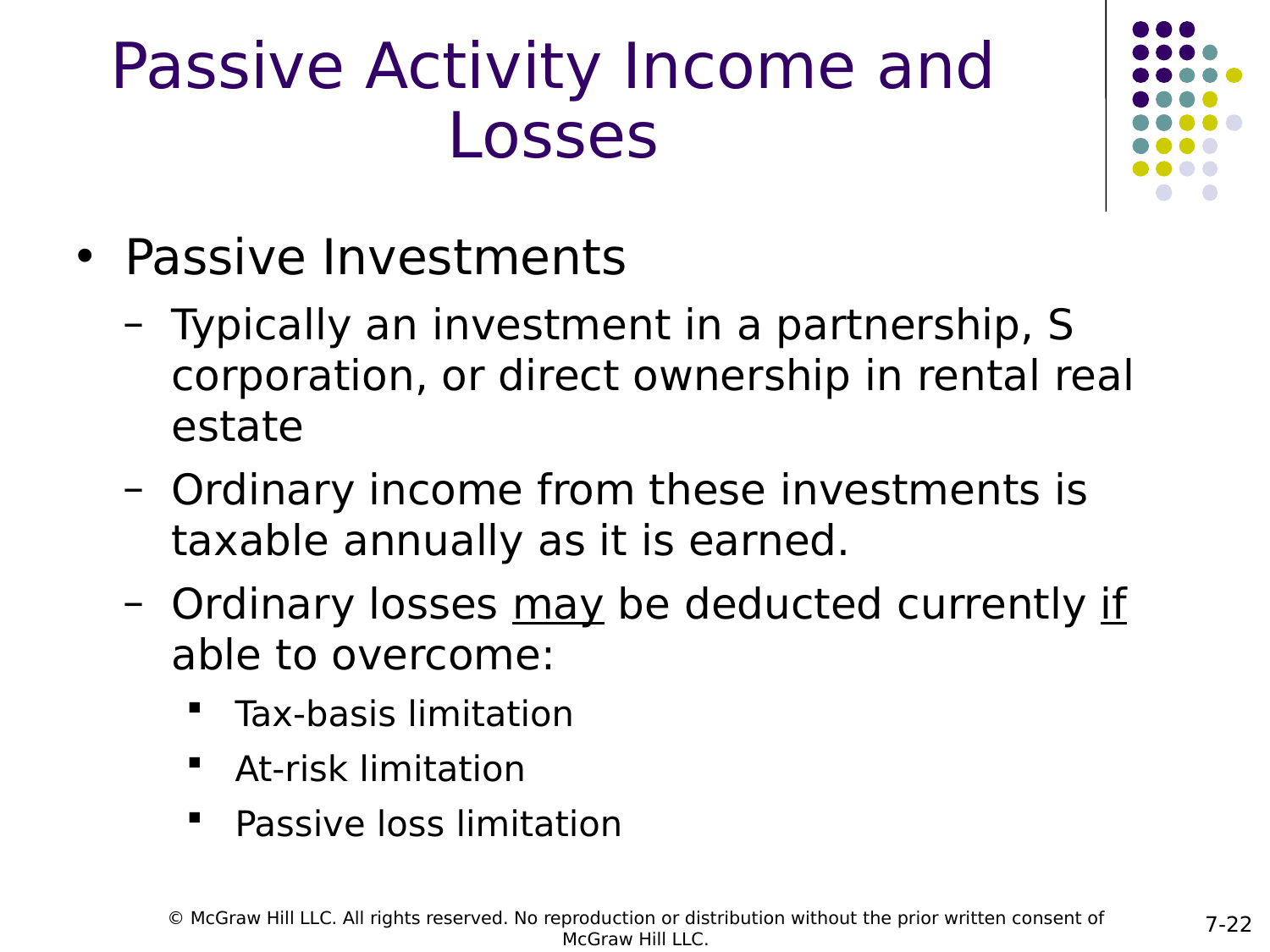

# Passive Activity Income and Losses
Passive Investments
Typically an investment in a partnership, S corporation, or direct ownership in rental real estate
Ordinary income from these investments is taxable annually as it is earned.
Ordinary losses may be deducted currently if able to overcome:
Tax-basis limitation
At-risk limitation
Passive loss limitation
7-22